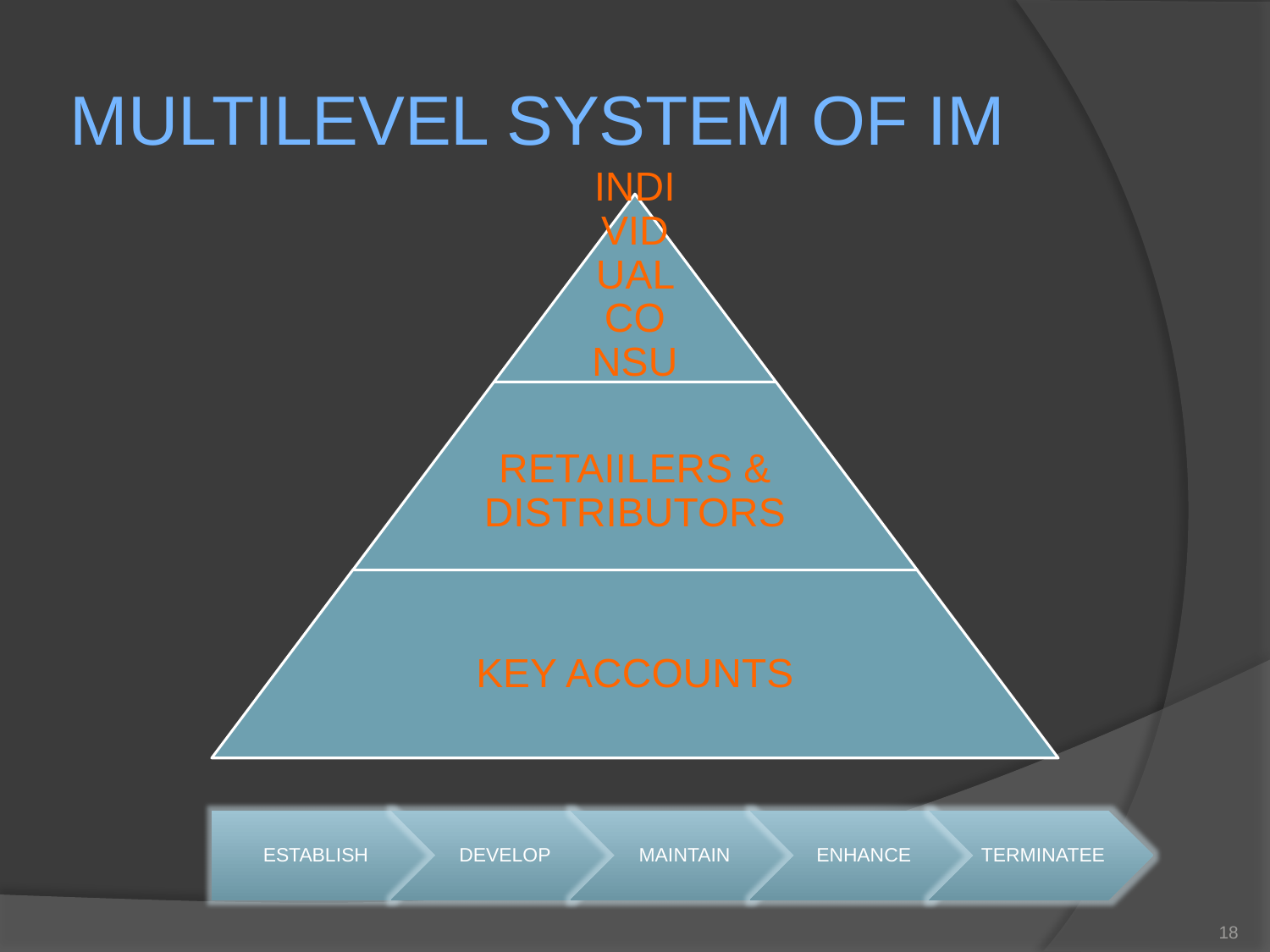

# MULTILEVEL SYSTEM OF IM
INDIVIDUAL CONSUMERS
RETAIILERS & DISTRIBUTORS
KEY ACCOUNTS
ESTABLISH
DEVELOP
MAINTAIN
ENHANCE
TERMINATEE
18